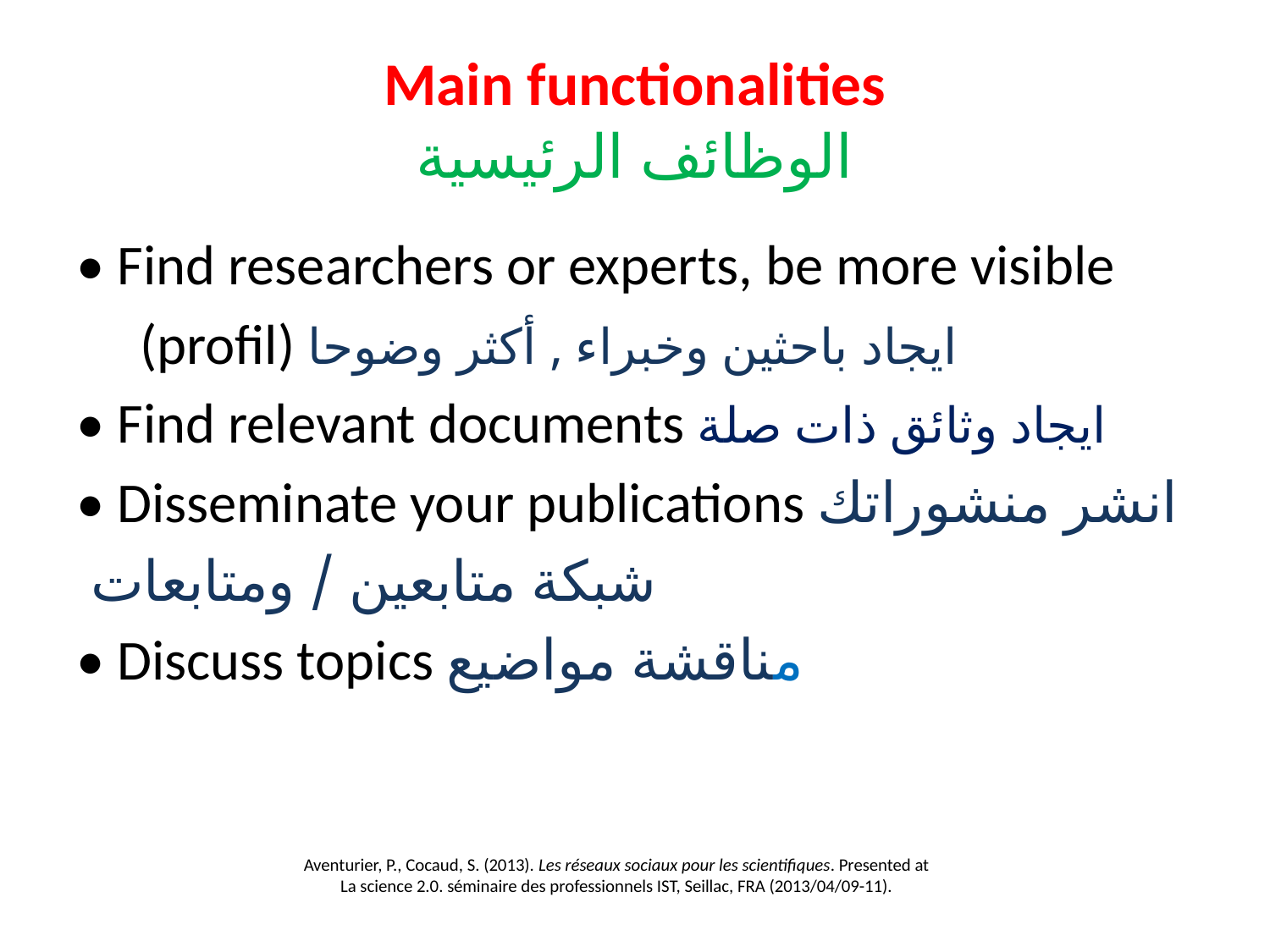

Main functionalities
الوظائف الرئيسية
• Find researchers or experts, be more visible
     (profil) ايجاد باحثين وخبراء , أكثر وضوحا
• Find relevant documents ايجاد وثائق ذات صلة
• Disseminate your publications انشر منشوراتك
 شبكة متابعين / ومتابعات
• Discuss topics مناقشة مواضيع
# Aventurier, P., Cocaud, S. (2013). Les réseaux sociaux pour les scientifiques. Presented at La science 2.0. séminaire des professionnels IST, Seillac, FRA (2013/04/09-11).